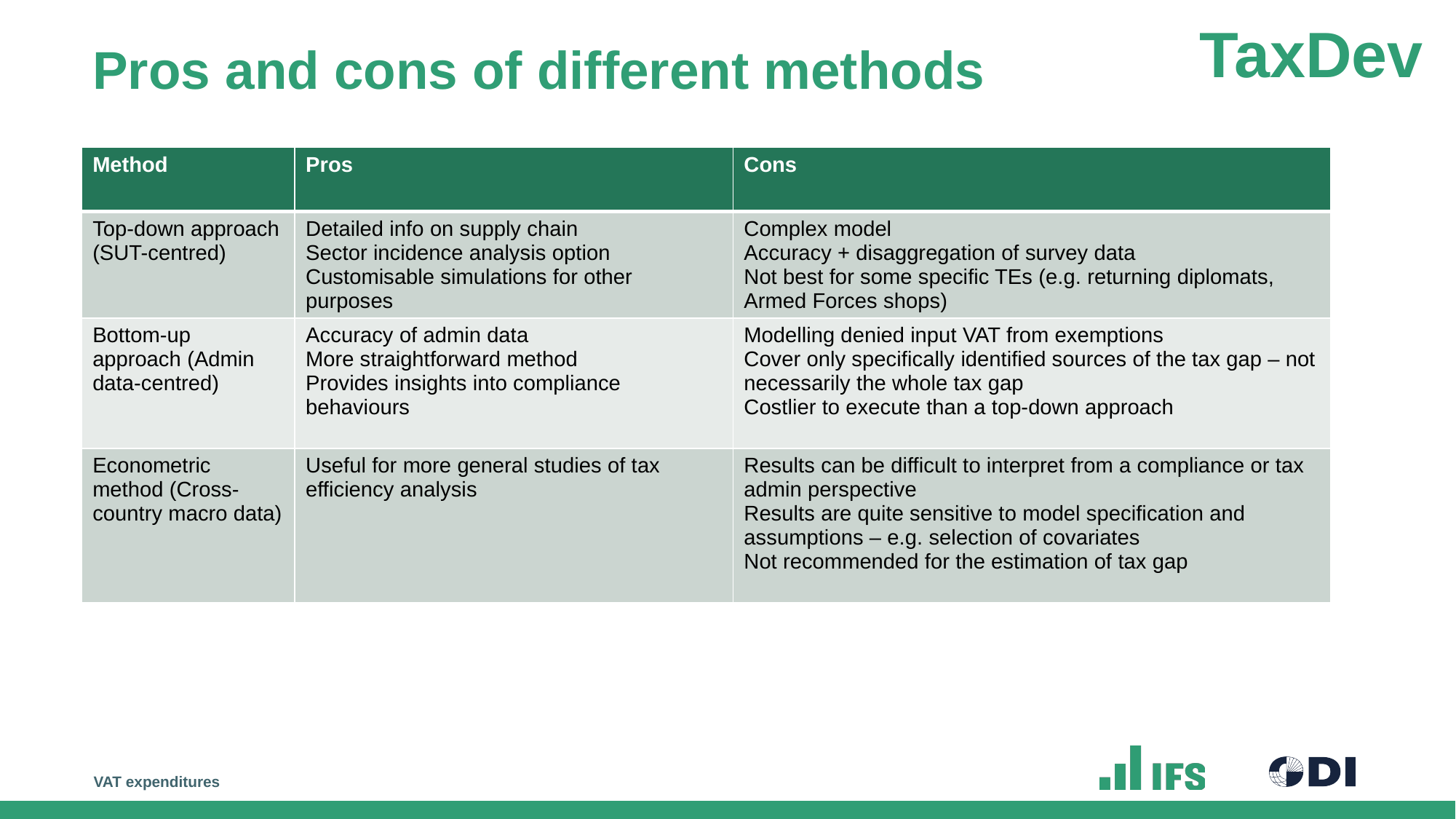

# Pros and cons of different methods
| Method | Pros | Cons |
| --- | --- | --- |
| Top-down approach (SUT-centred) | Detailed info on supply chain Sector incidence analysis option Customisable simulations for other purposes | Complex model Accuracy + disaggregation of survey data Not best for some specific TEs (e.g. returning diplomats, Armed Forces shops) |
| Bottom-up approach (Admin data-centred) | Accuracy of admin data More straightforward method Provides insights into compliance behaviours | Modelling denied input VAT from exemptions Cover only specifically identified sources of the tax gap – not necessarily the whole tax gap Costlier to execute than a top-down approach |
| Econometric method (Cross-country macro data) | Useful for more general studies of tax efficiency analysis | Results can be difficult to interpret from a compliance or tax admin perspective Results are quite sensitive to model specification and assumptions – e.g. selection of covariates Not recommended for the estimation of tax gap |
VAT expenditures